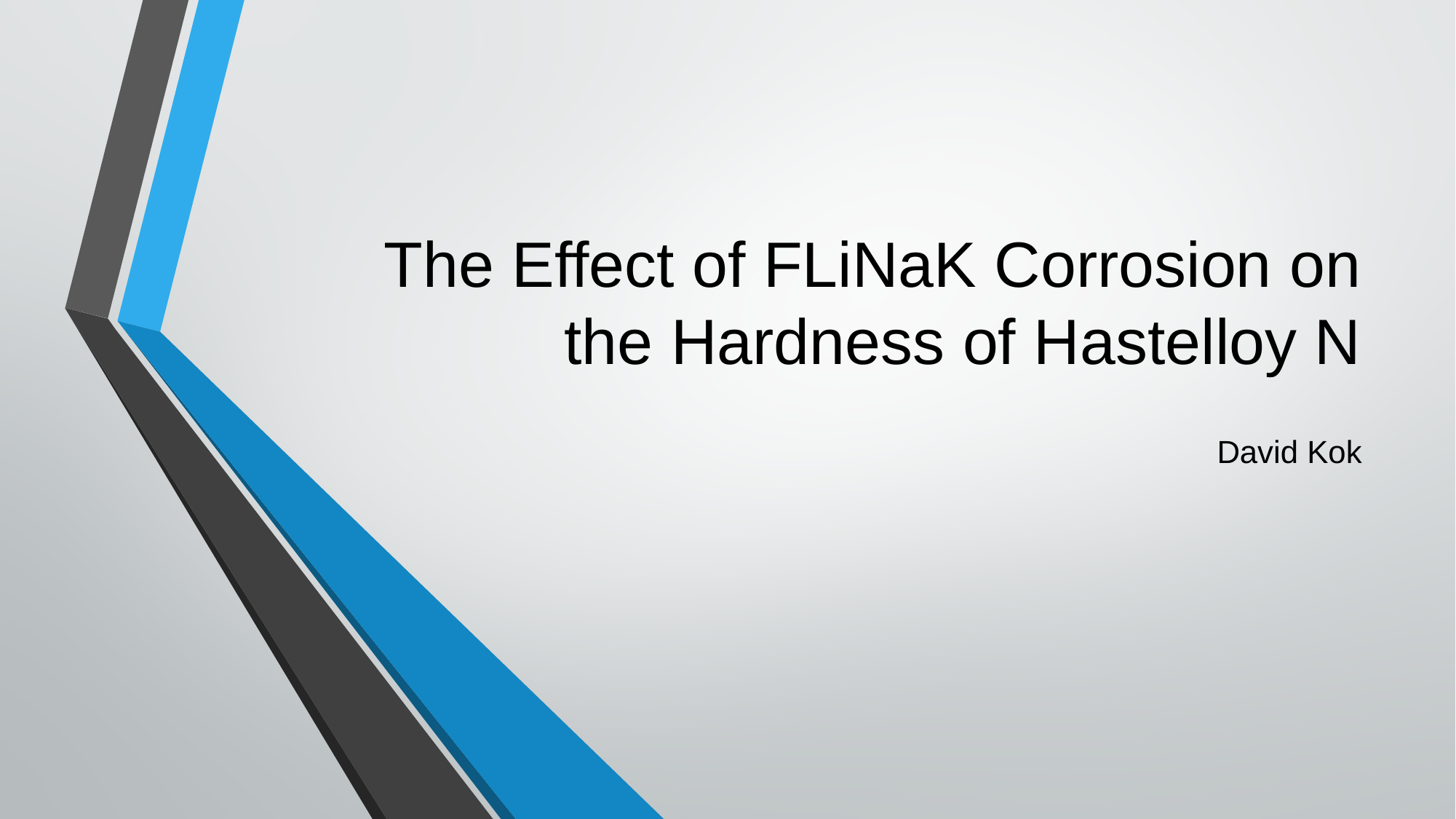

# The Effect of FLiNaK Corrosion on the Hardness of Hastelloy N
David Kok